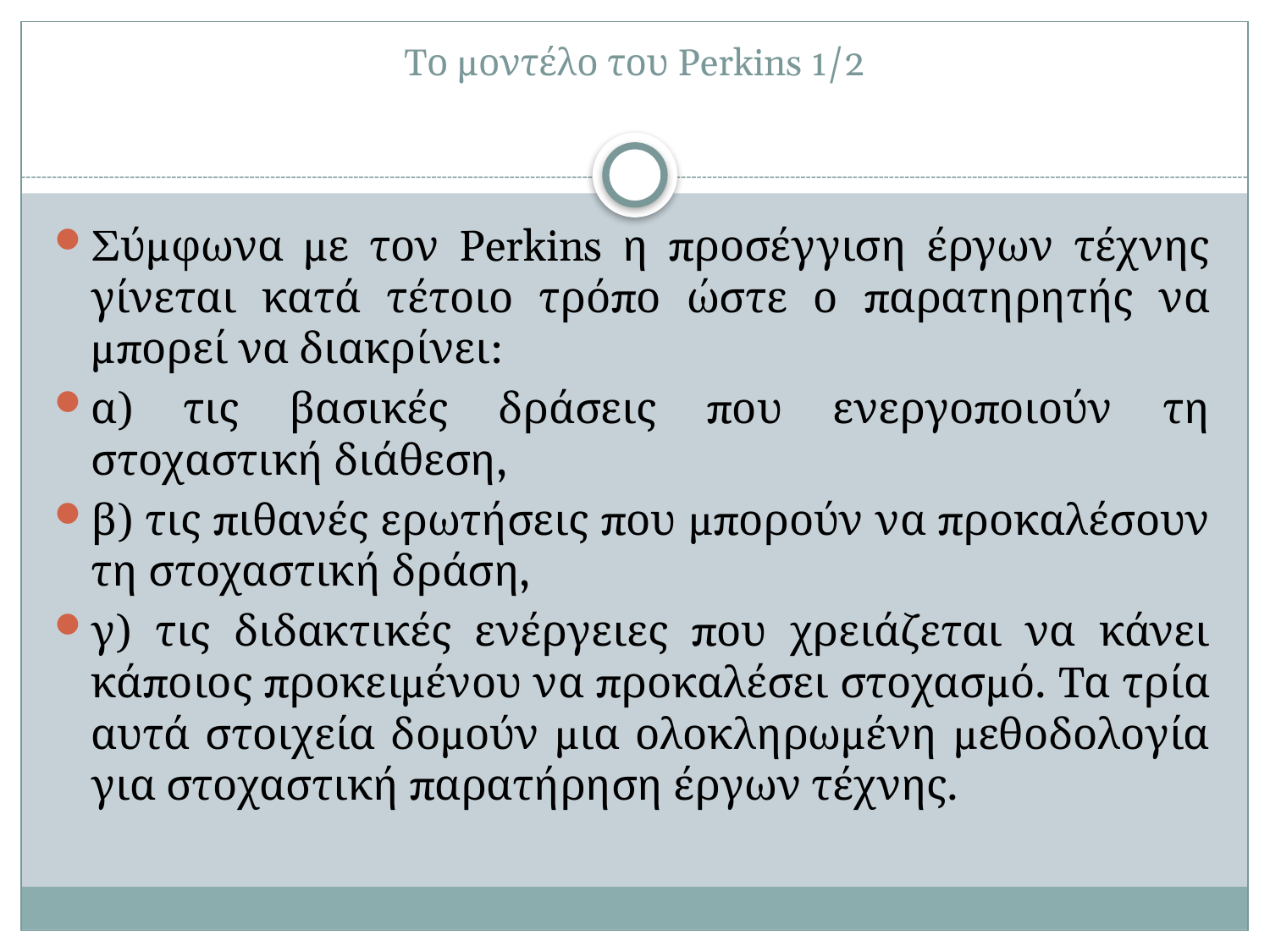

# Το μοντέλο του Perkins 1/2
Σύμφωνα με τον Perkins η προσέγγιση έργων τέχνης γίνεται κατά τέτοιο τρόπο ώστε ο παρατηρητής να μπορεί να διακρίνει:
α) τις βασικές δράσεις που ενεργοποιούν τη στοχαστική διάθεση,
β) τις πιθανές ερωτήσεις που μπορούν να προκαλέσουν τη στοχαστική δράση,
γ) τις διδακτικές ενέργειες που χρειάζεται να κάνει κάποιος προκειμένου να προκαλέσει στοχασμό. Τα τρία αυτά στοιχεία δομούν μια ολοκληρωμένη μεθοδολογία για στοχαστική παρατήρηση έργων τέχνης.